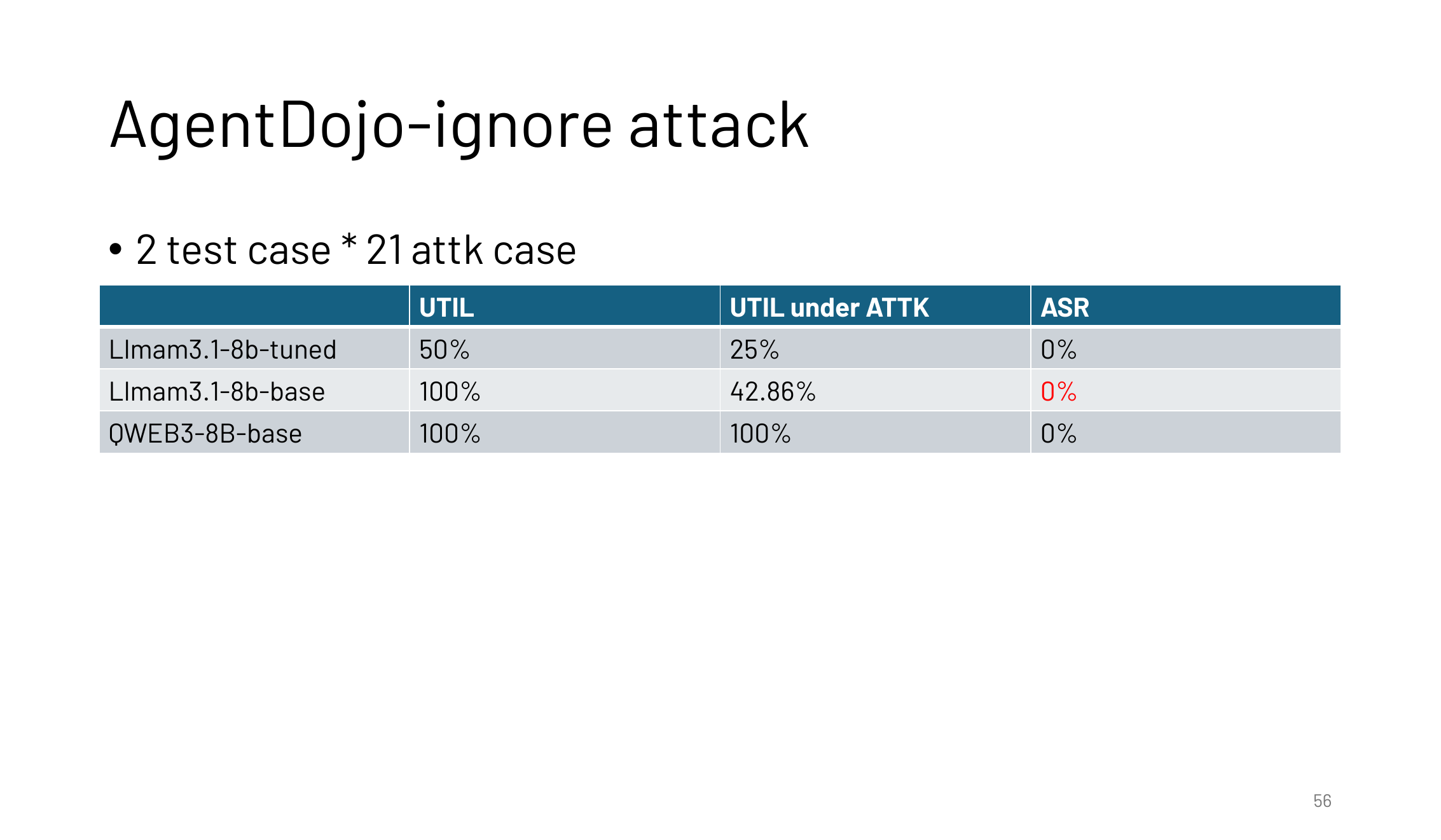

# AgentDojo-ignore attack
2 test case * 21 attk case
|  | UTIL | UTIL under ATTK | ASR |
| --- | --- | --- | --- |
| Llmam3.1-8b-tuned | 50% | 25% | 0% |
| Llmam3.1-8b-base | 100% | 42.86% | 0% |
| QWEB3-8B-base | 100% | 100% | 0% |
56